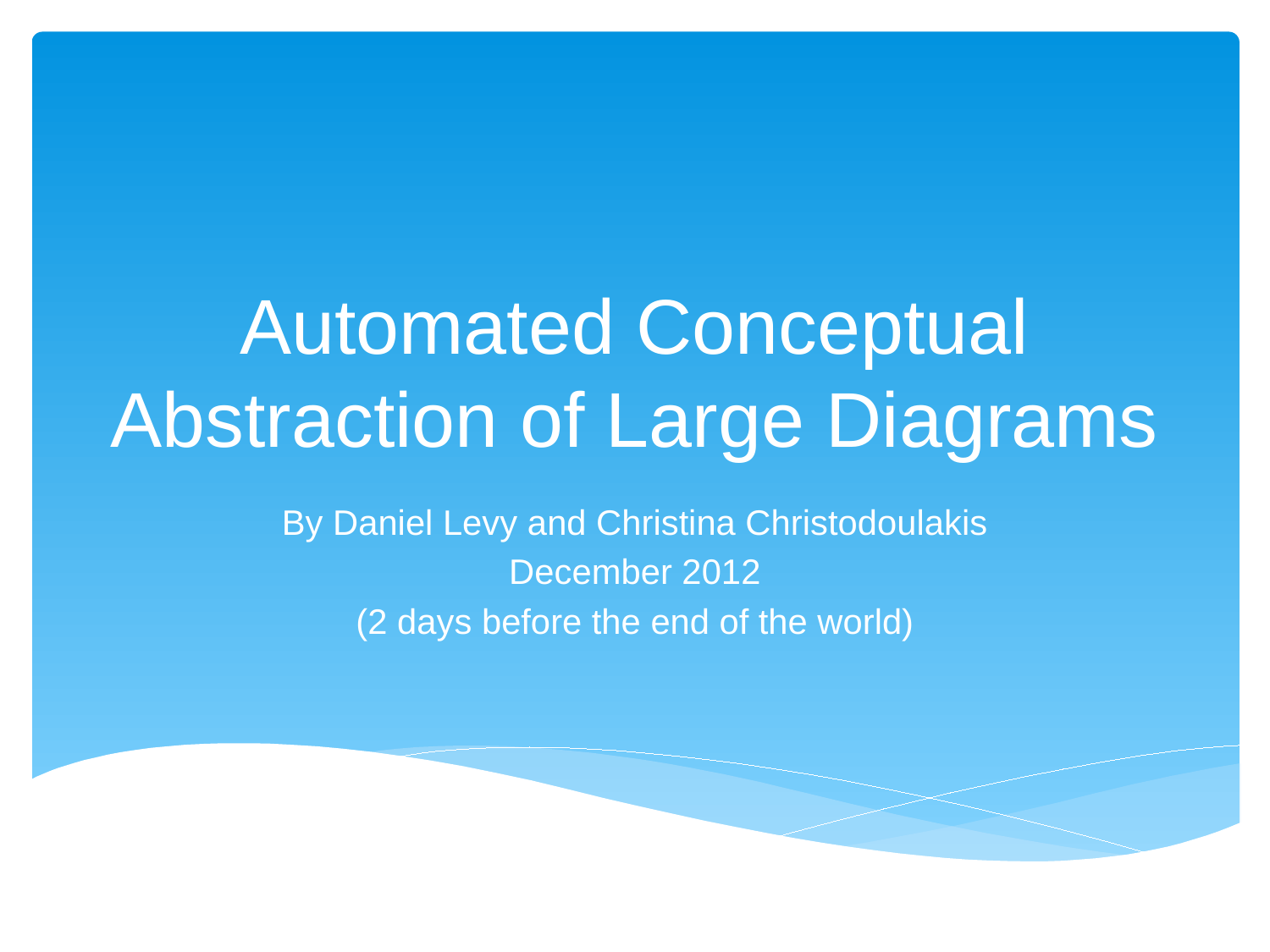

# Automated Conceptual Abstraction of Large Diagrams
By Daniel Levy and Christina Christodoulakis
December 2012
(2 days before the end of the world)